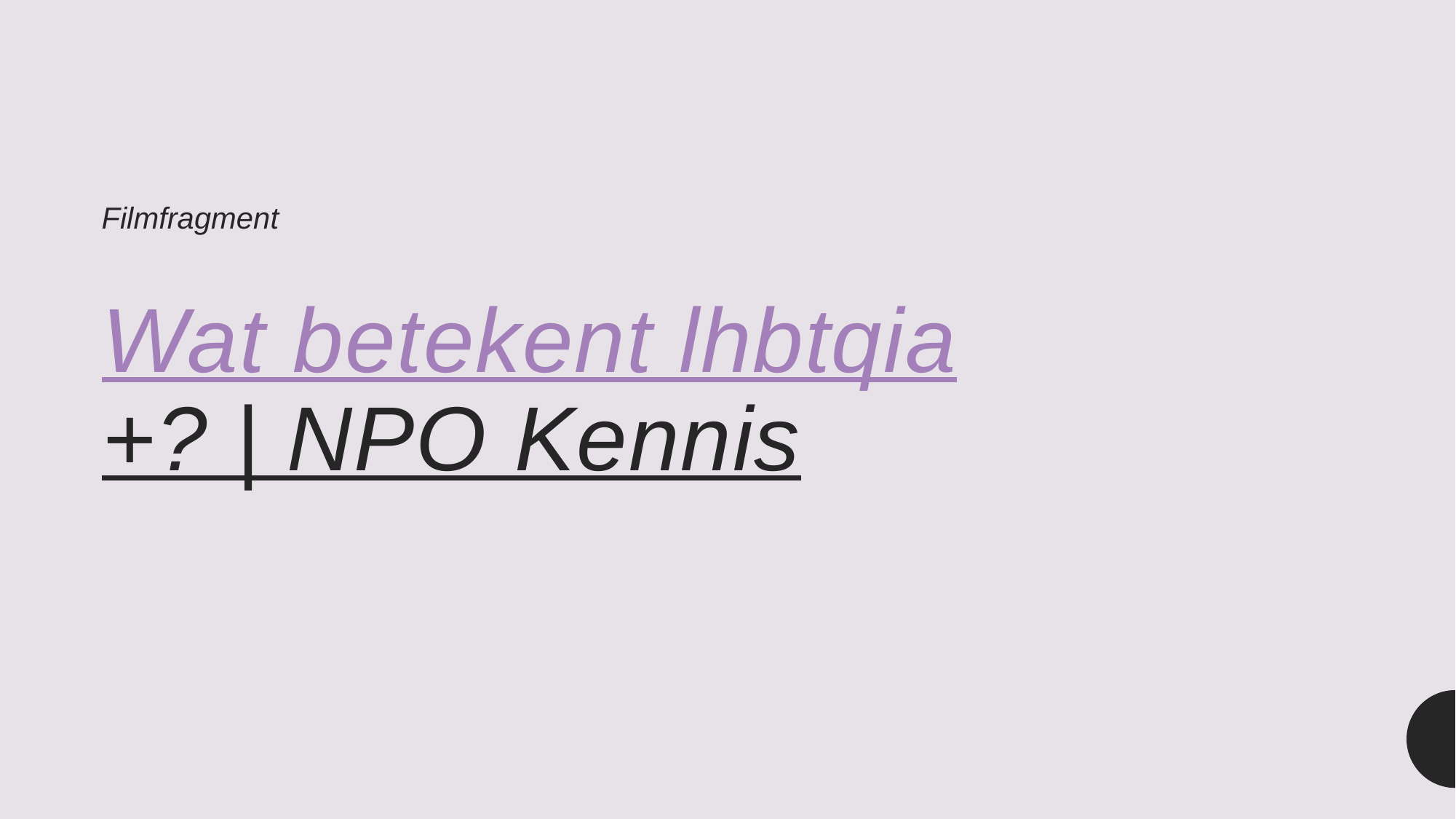

Filmfragment
# Wat betekent lhbtqia+? | NPO Kennis